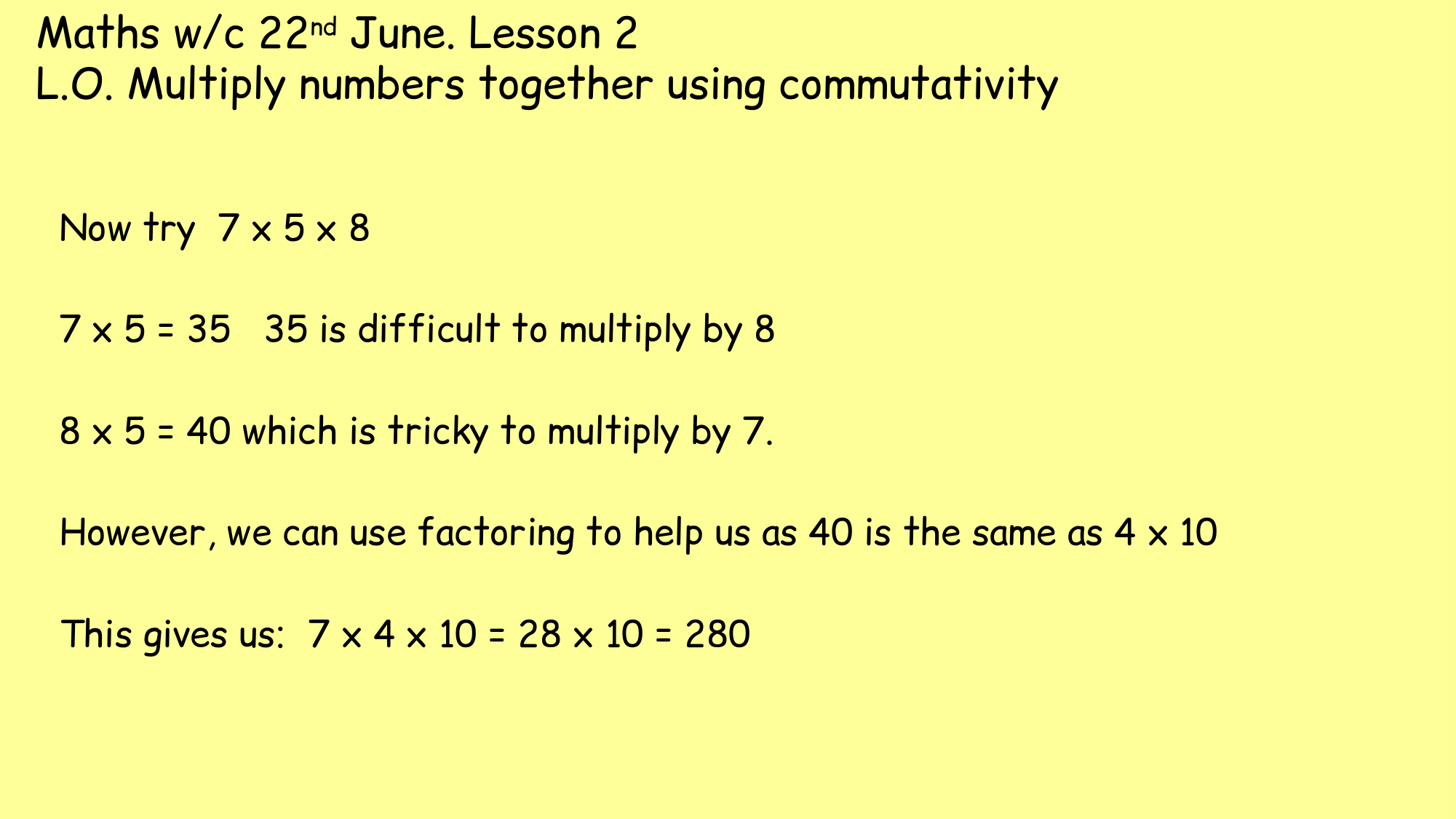

Maths w/c 22nd June. Lesson 2
L.O. Multiply numbers together using commutativity
| Now try 7 x 5 x 8 7 x 5 = 35 35 is difficult to multiply by 8 8 x 5 = 40 which is tricky to multiply by 7. However, we can use factoring to help us as 40 is the same as 4 x 10 This gives us: 7 x 4 x 10 = 28 x 10 = 280 |
| --- |